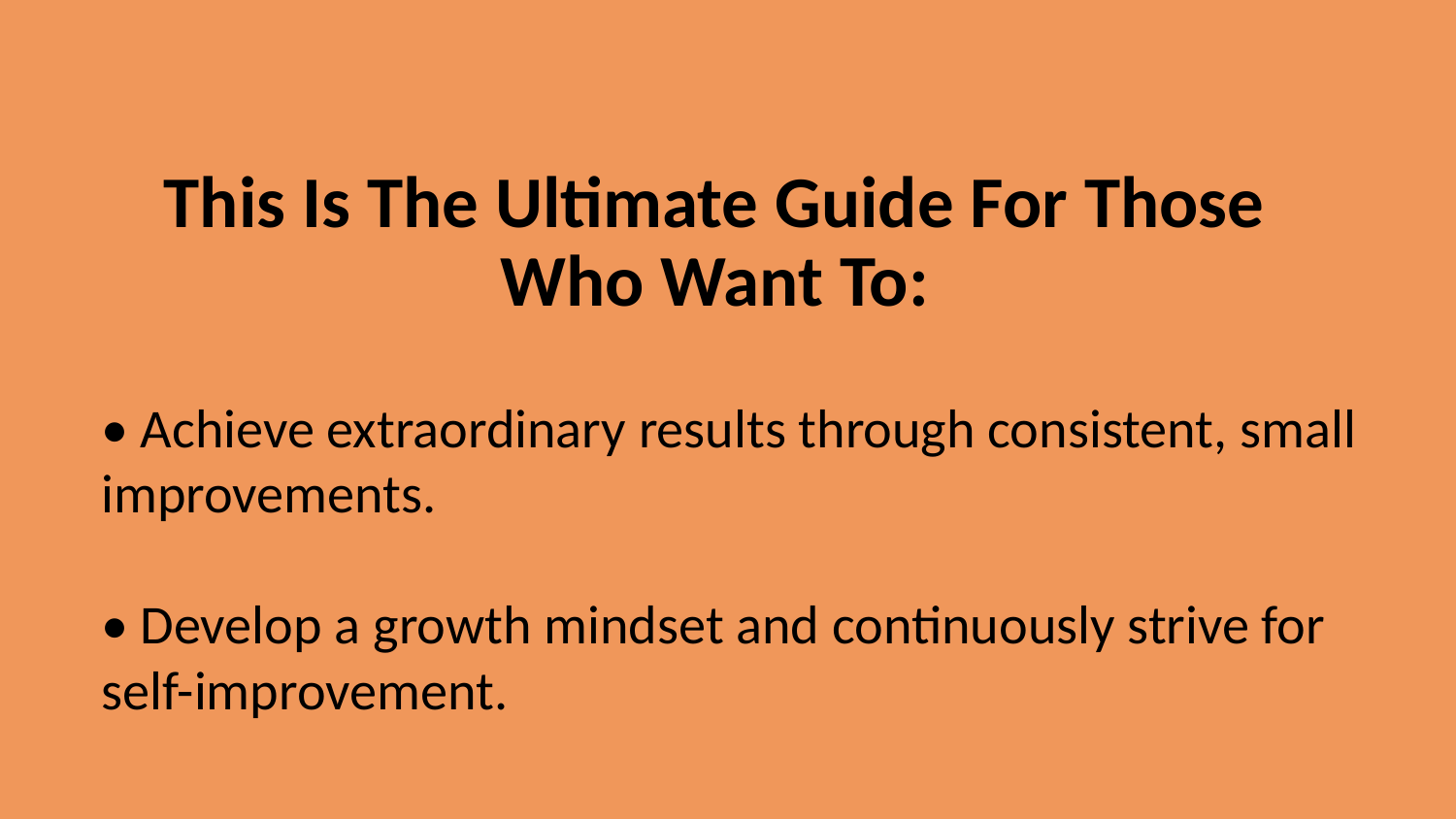

This Is The Ultimate Guide For Those Who Want To:

• Achieve extraordinary results through consistent, small improvements.

• Develop a growth mindset and continuously strive for self-improvement.